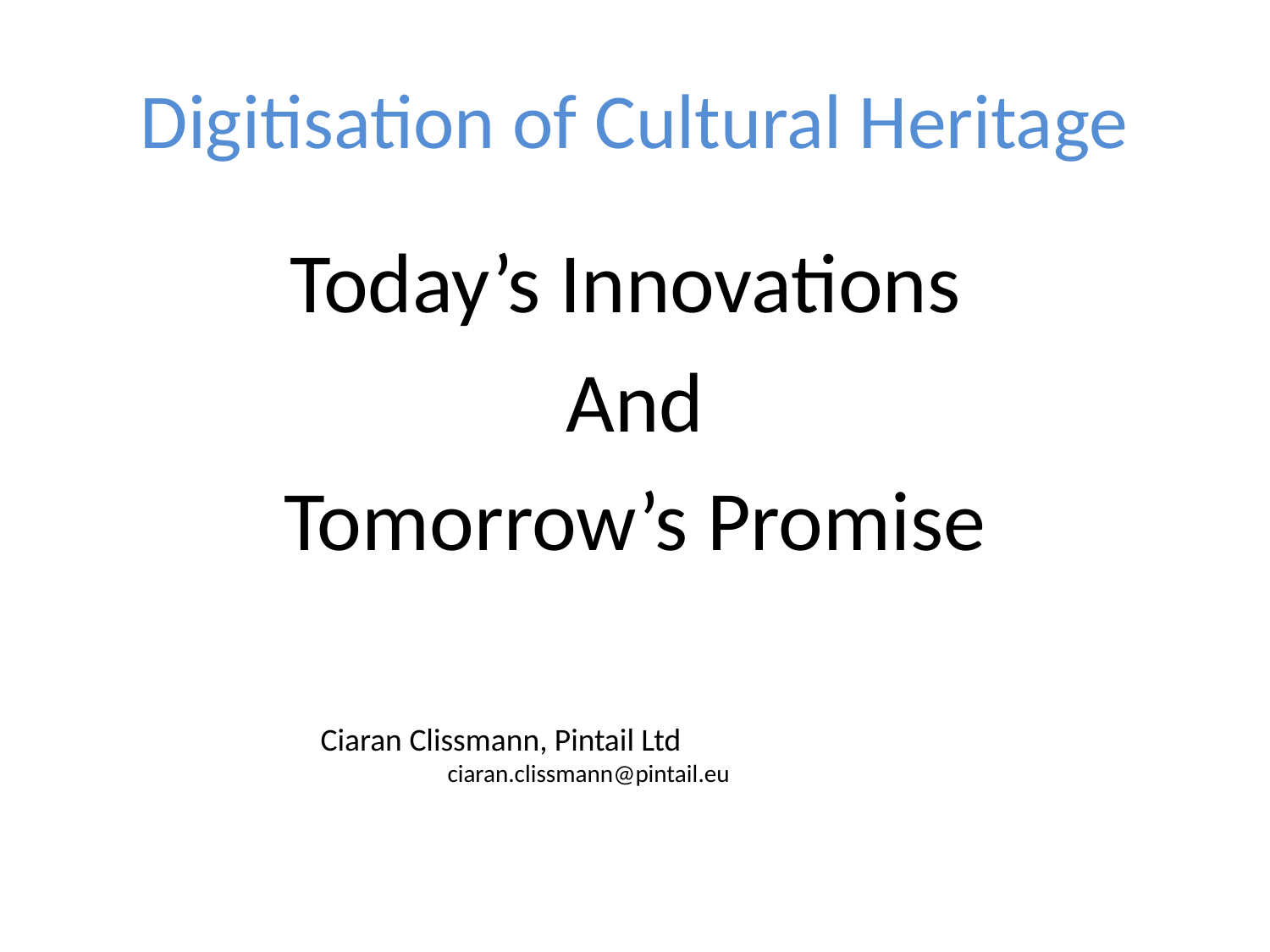

# Digitisation of Cultural Heritage
Today’s Innovations
And
Tomorrow’s Promise
Ciaran Clissmann, Pintail Ltd
	ciaran.clissmann@pintail.eu